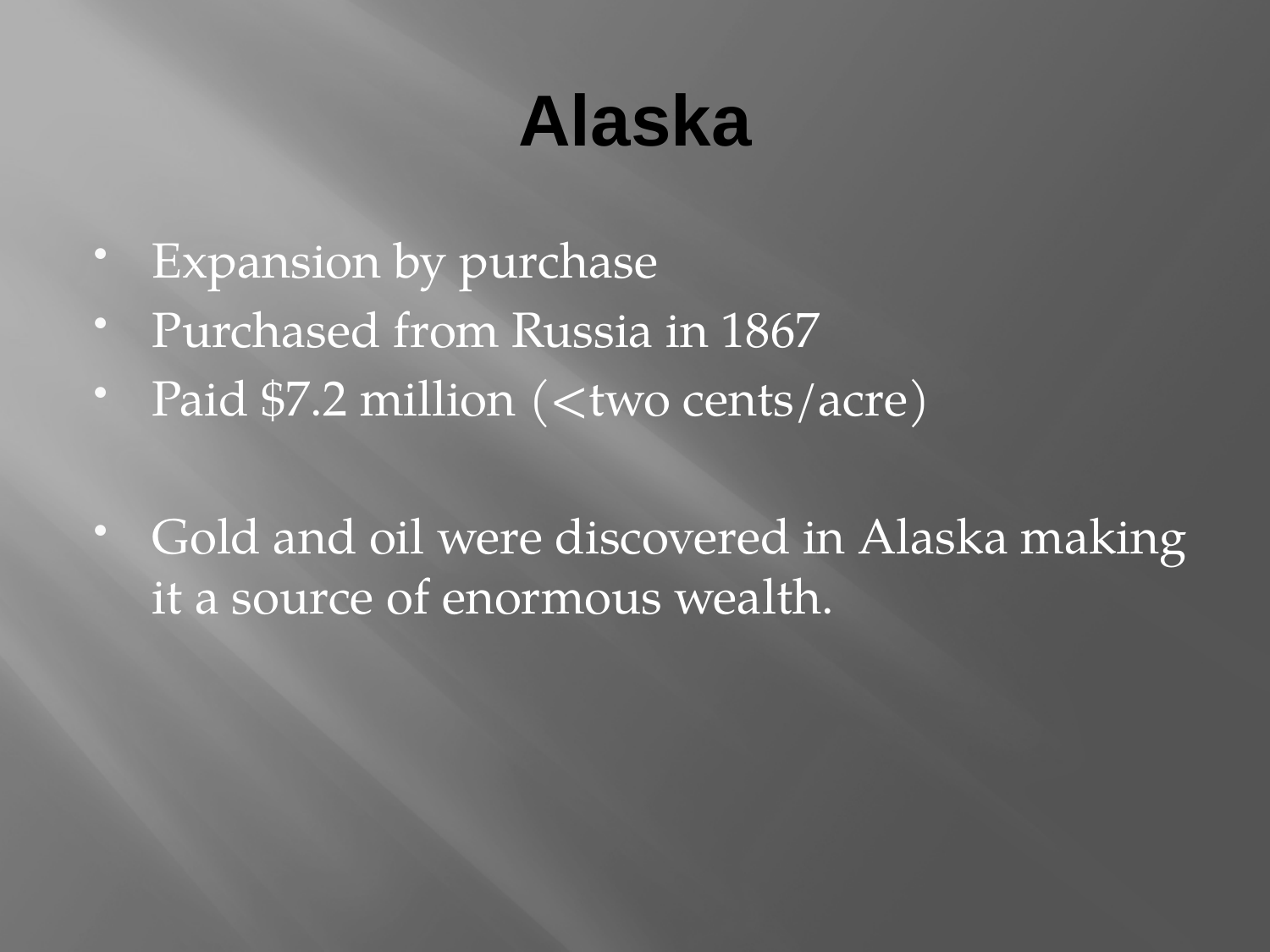

# Alaska
Expansion by purchase
Purchased from Russia in 1867
Paid $7.2 million (<two cents/acre)

Gold and oil were discovered in Alaska making it a source of enormous wealth.